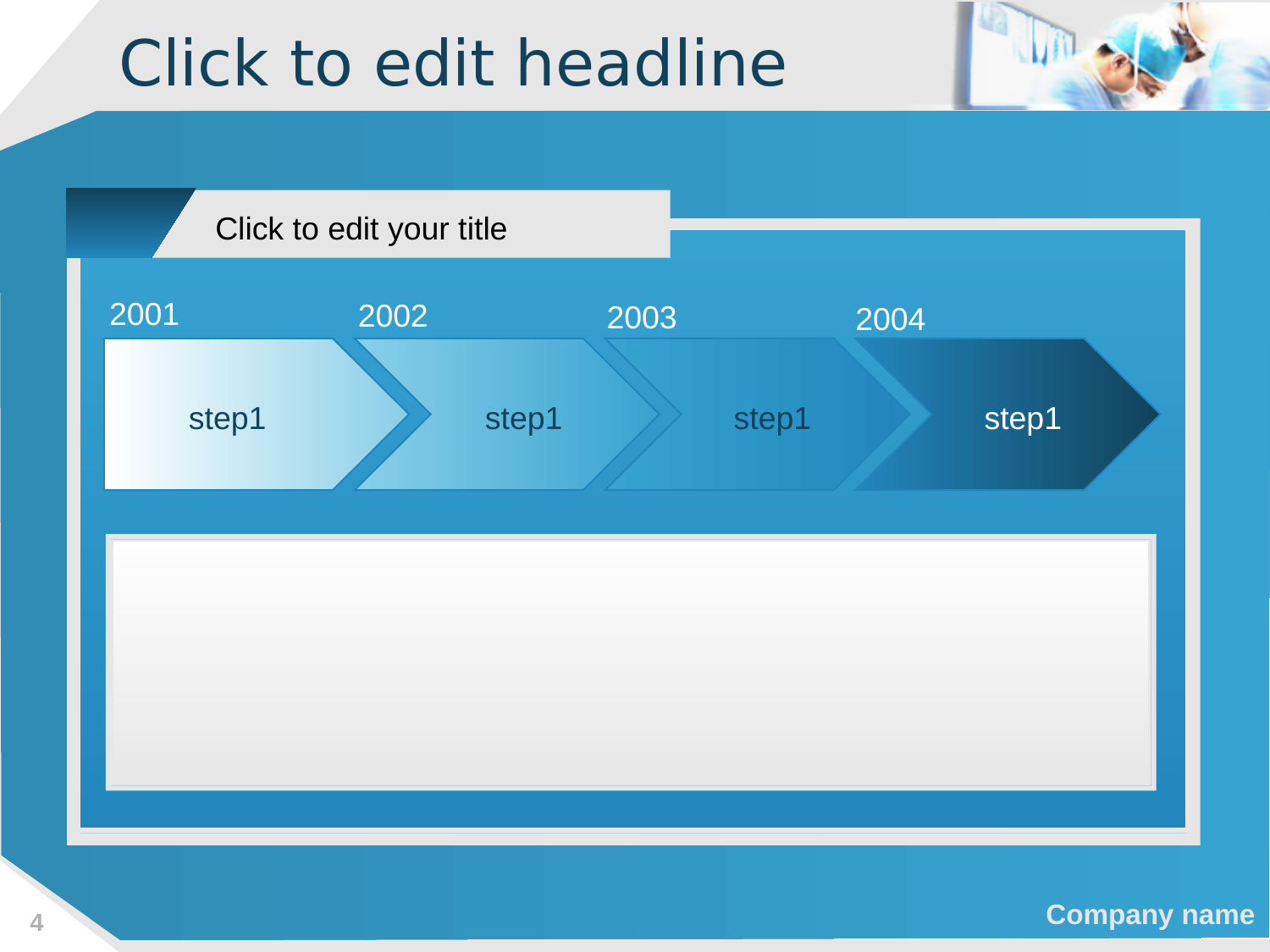

# Click to edit headline

Click to edit your title

2001
2002
2003
2004

step1
step1
step1
step1

4